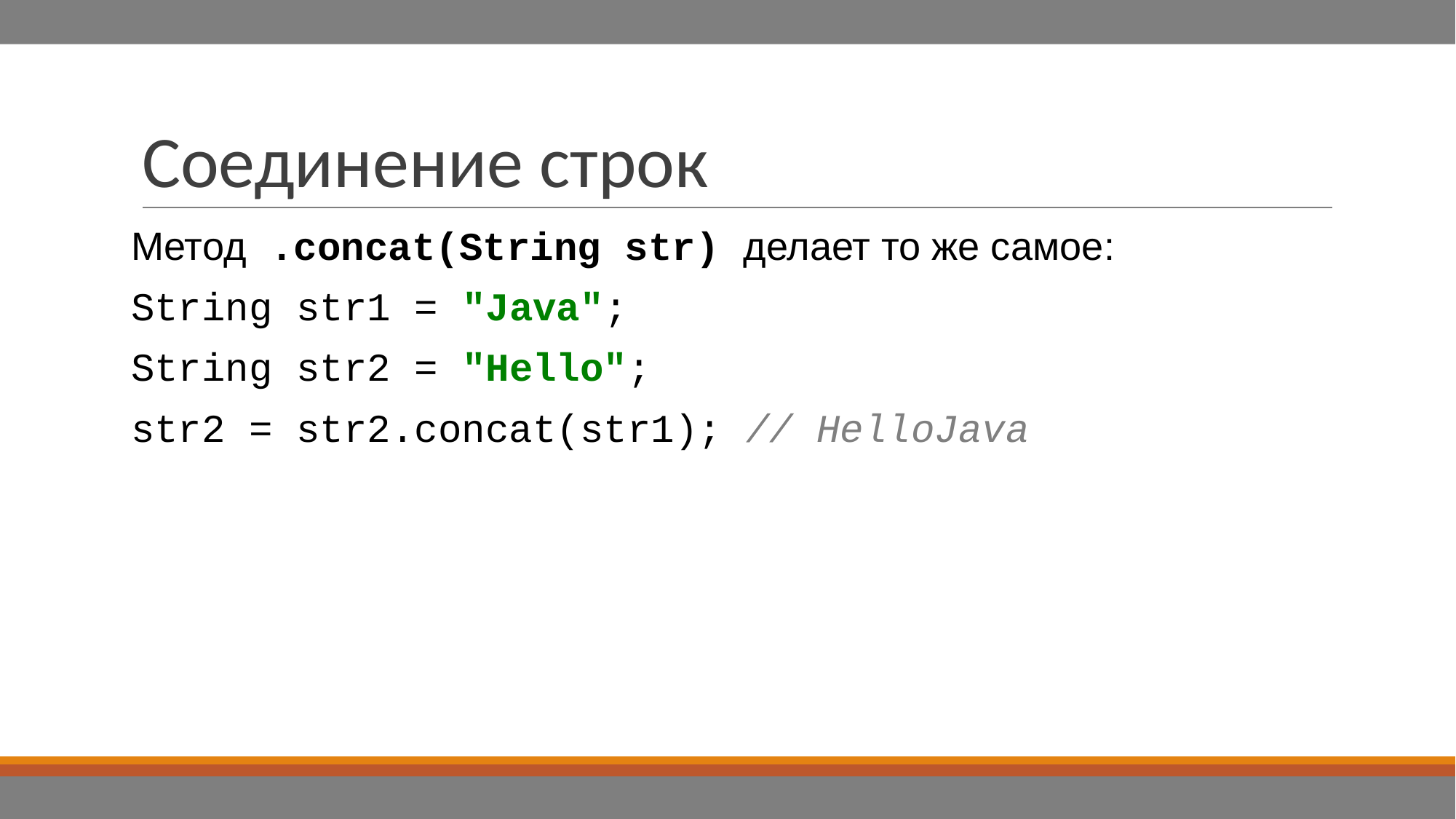

# Соединение строк
Метод .concat(String str) делает то же самое:
String str1 = "Java";
String str2 = "Hello";
str2 = str2.concat(str1); // HelloJava